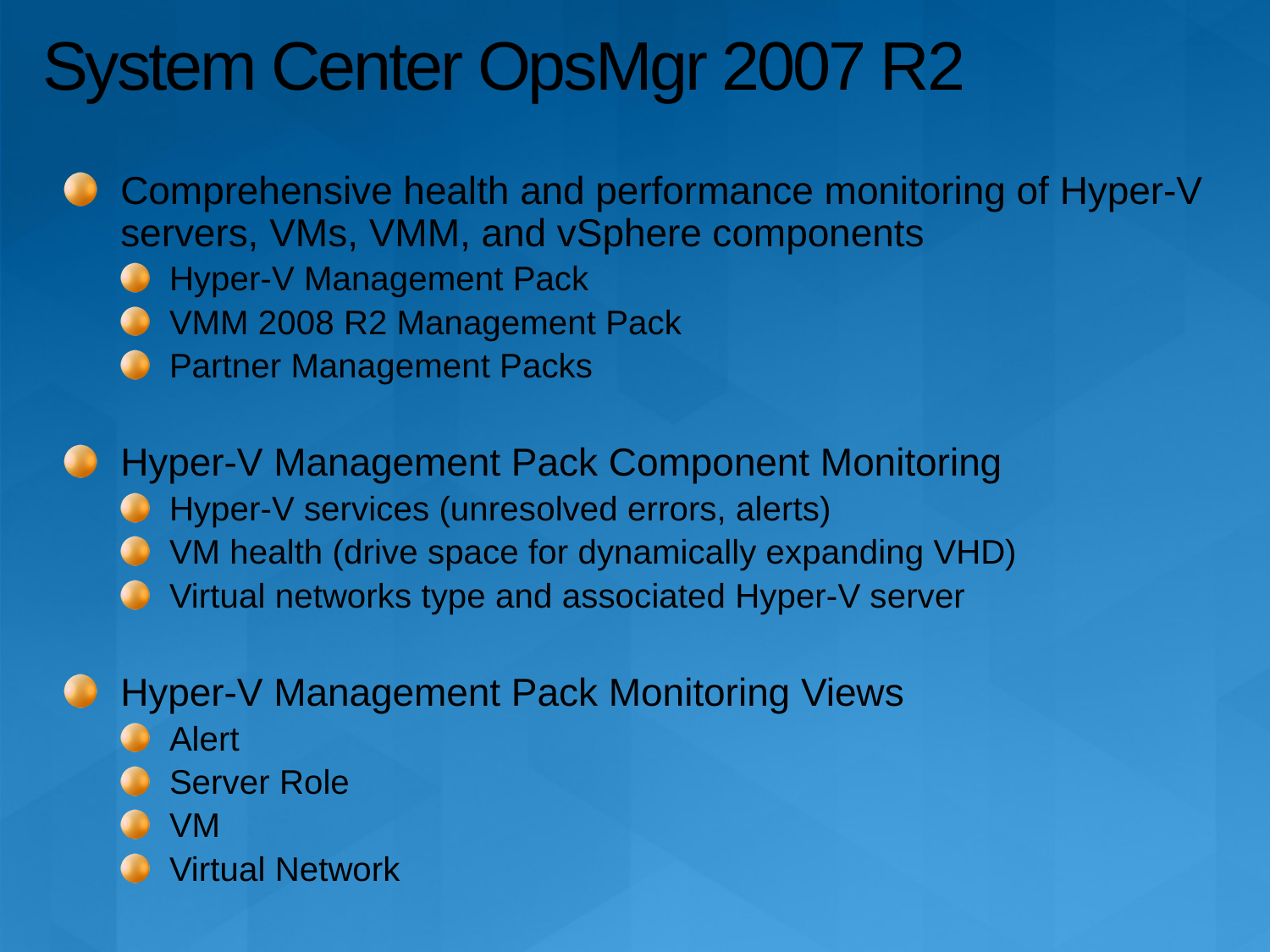

# System Center OpsMgr 2007 R2

Comprehensive health and performance monitoring of Hyper-V servers, VMs, VMM, and vSphere components
Hyper-V Management Pack
VMM 2008 R2 Management Pack
Partner Management Packs

Hyper-V Management Pack Component Monitoring
Hyper-V services (unresolved errors, alerts)
VM health (drive space for dynamically expanding VHD)
Virtual networks type and associated Hyper-V server

Hyper-V Management Pack Monitoring Views
Alert
Server Role
VM
Virtual Network